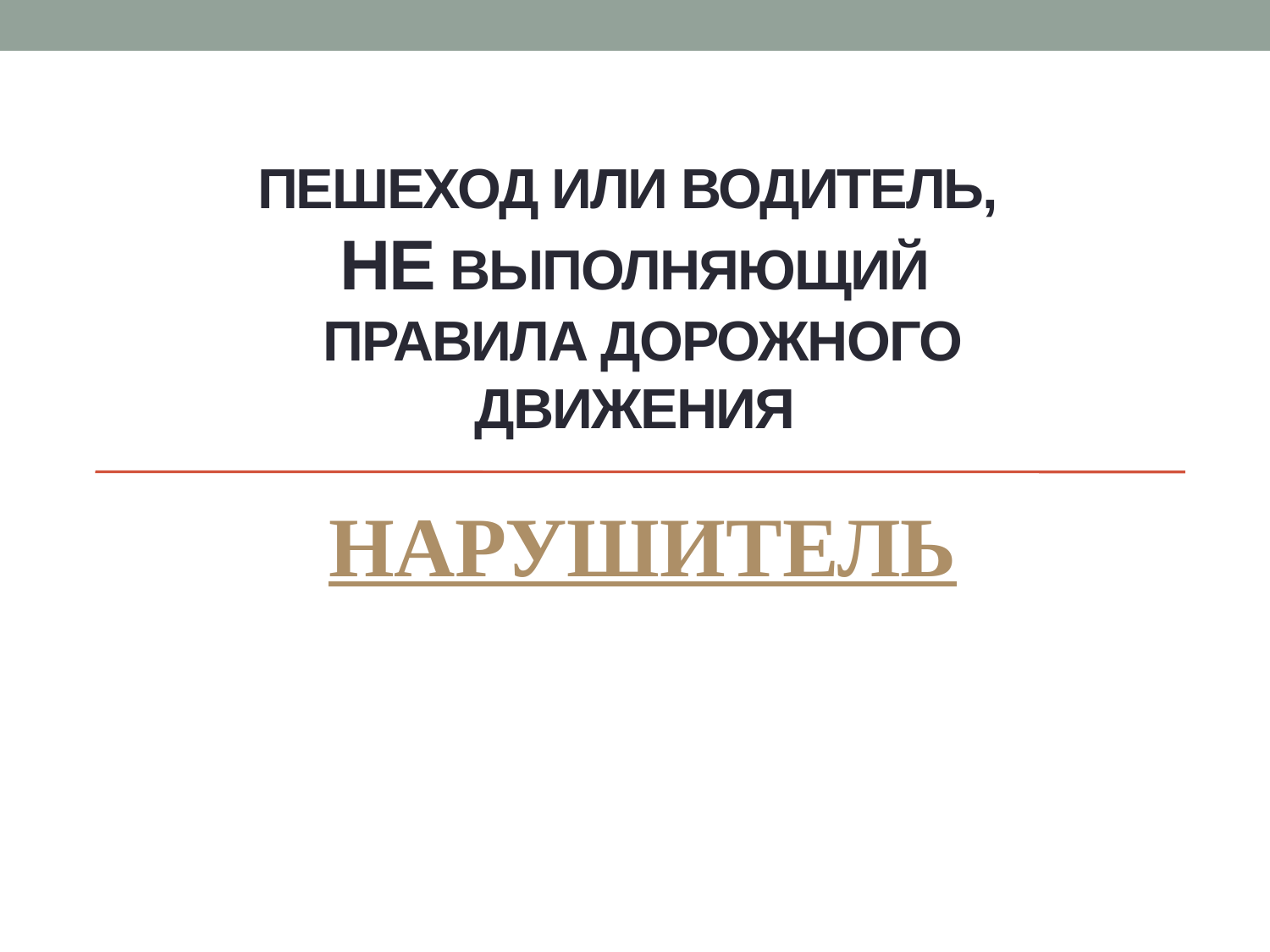

# Пешеход или водитель, НЕ выполняющий Правила Дорожного Движения
НАРУШИТЕЛЬ